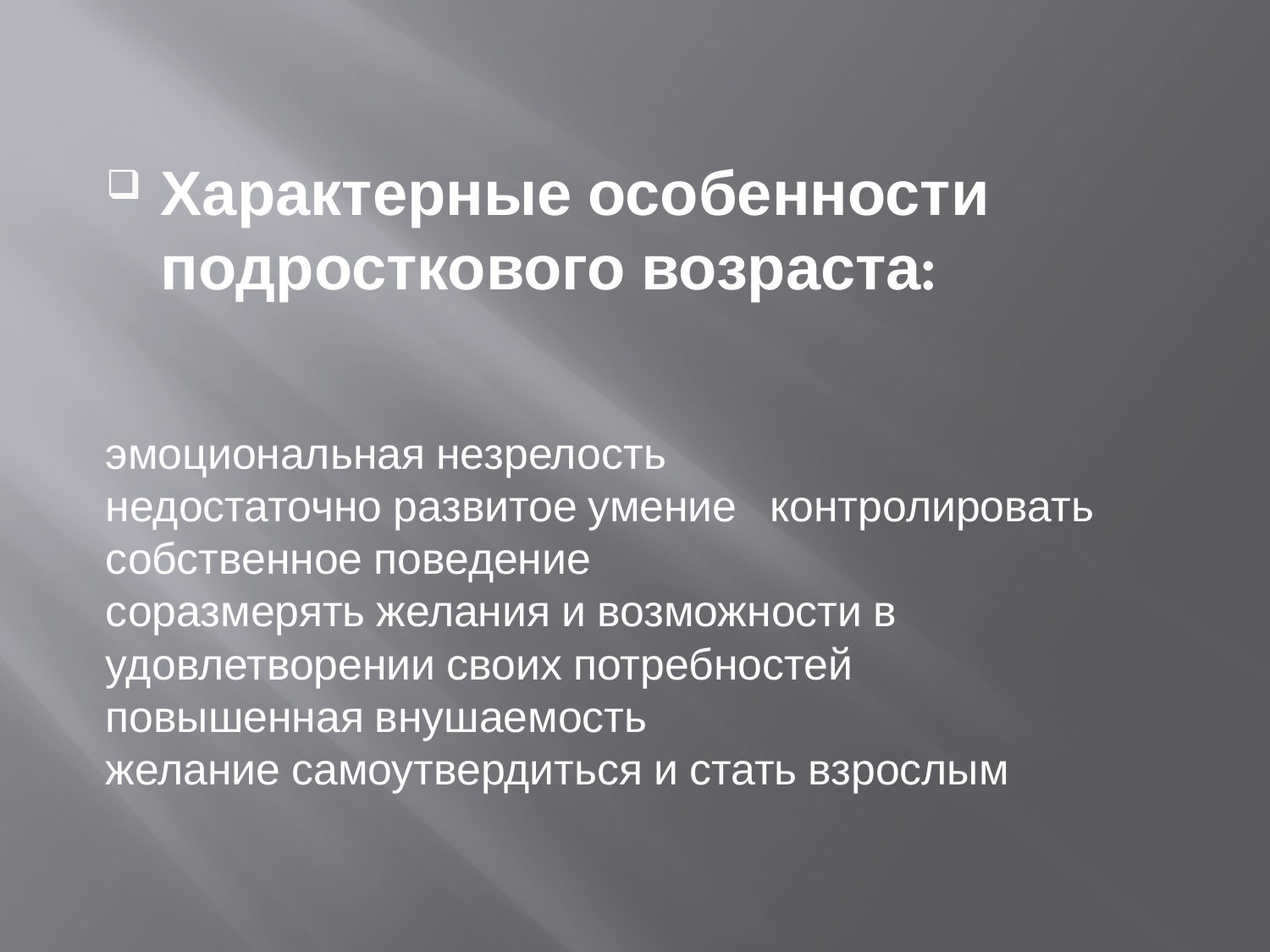

Характерные особенности подросткового возраста:

эмоциональная незрелость
недостаточно развитое умение   контролировать собственное поведение
соразмерять желания и возможности в удовлетворении своих потребностей
повышенная внушаемость
желание самоутвердиться и стать взрослым